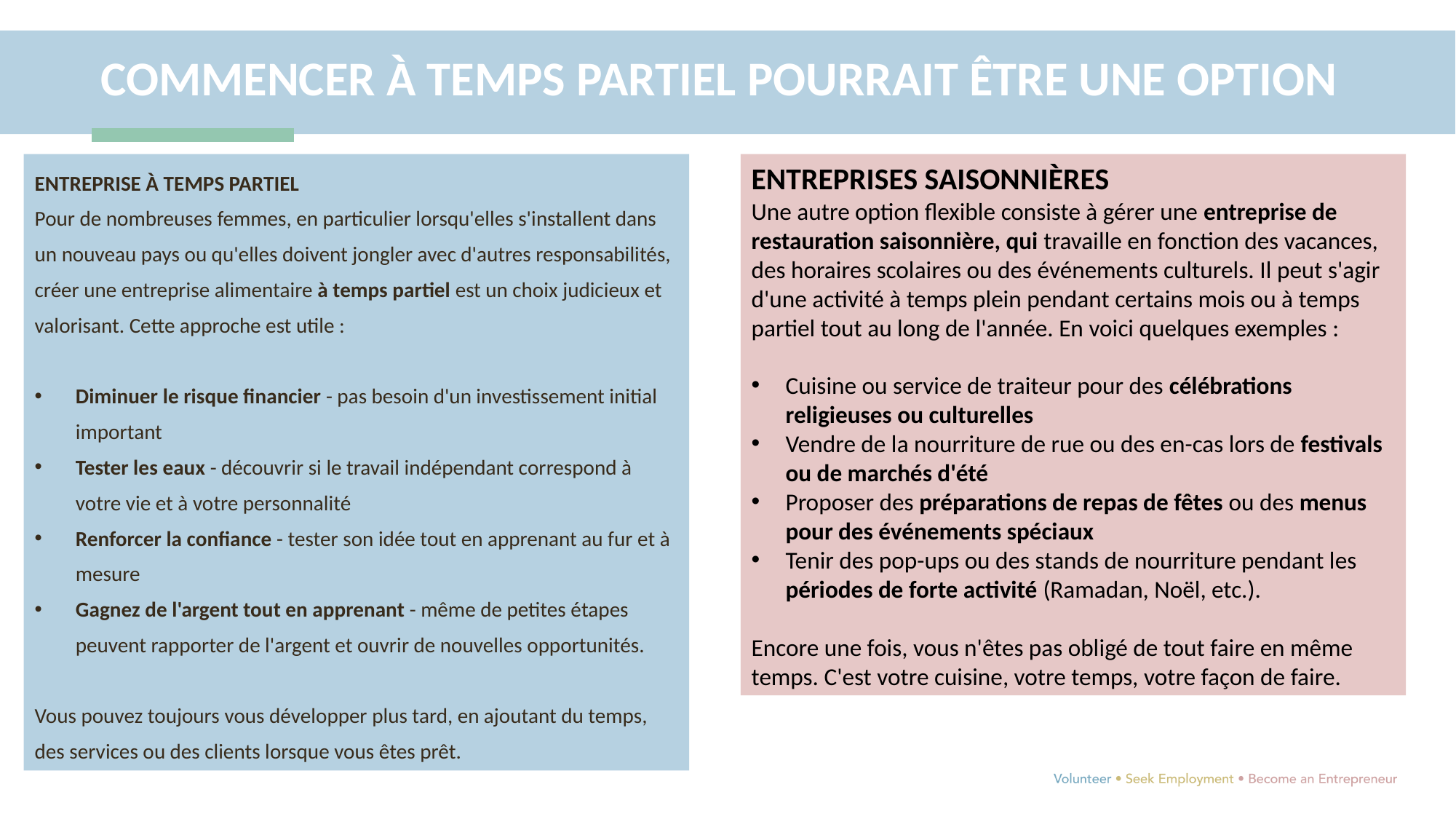

COMMENCER À TEMPS PARTIEL POURRAIT ÊTRE UNE OPTION
ENTREPRISE À TEMPS PARTIEL
Pour de nombreuses femmes, en particulier lorsqu'elles s'installent dans un nouveau pays ou qu'elles doivent jongler avec d'autres responsabilités, créer une entreprise alimentaire à temps partiel est un choix judicieux et valorisant. Cette approche est utile :

Diminuer le risque financier - pas besoin d'un investissement initial important
Tester les eaux - découvrir si le travail indépendant correspond à votre vie et à votre personnalité
Renforcer la confiance - tester son idée tout en apprenant au fur et à mesure
Gagnez de l'argent tout en apprenant - même de petites étapes peuvent rapporter de l'argent et ouvrir de nouvelles opportunités.

Vous pouvez toujours vous développer plus tard, en ajoutant du temps, des services ou des clients lorsque vous êtes prêt.

ENTREPRISES SAISONNIÈRES
Une autre option flexible consiste à gérer une entreprise de restauration saisonnière, qui travaille en fonction des vacances, des horaires scolaires ou des événements culturels. Il peut s'agir d'une activité à temps plein pendant certains mois ou à temps partiel tout au long de l'année. En voici quelques exemples :

Cuisine ou service de traiteur pour des célébrations religieuses ou culturelles
Vendre de la nourriture de rue ou des en-cas lors de festivals ou de marchés d'été
Proposer des préparations de repas de fêtes ou des menus pour des événements spéciaux
Tenir des pop-ups ou des stands de nourriture pendant les périodes de forte activité (Ramadan, Noël, etc.).

Encore une fois, vous n'êtes pas obligé de tout faire en même temps. C'est votre cuisine, votre temps, votre façon de faire.